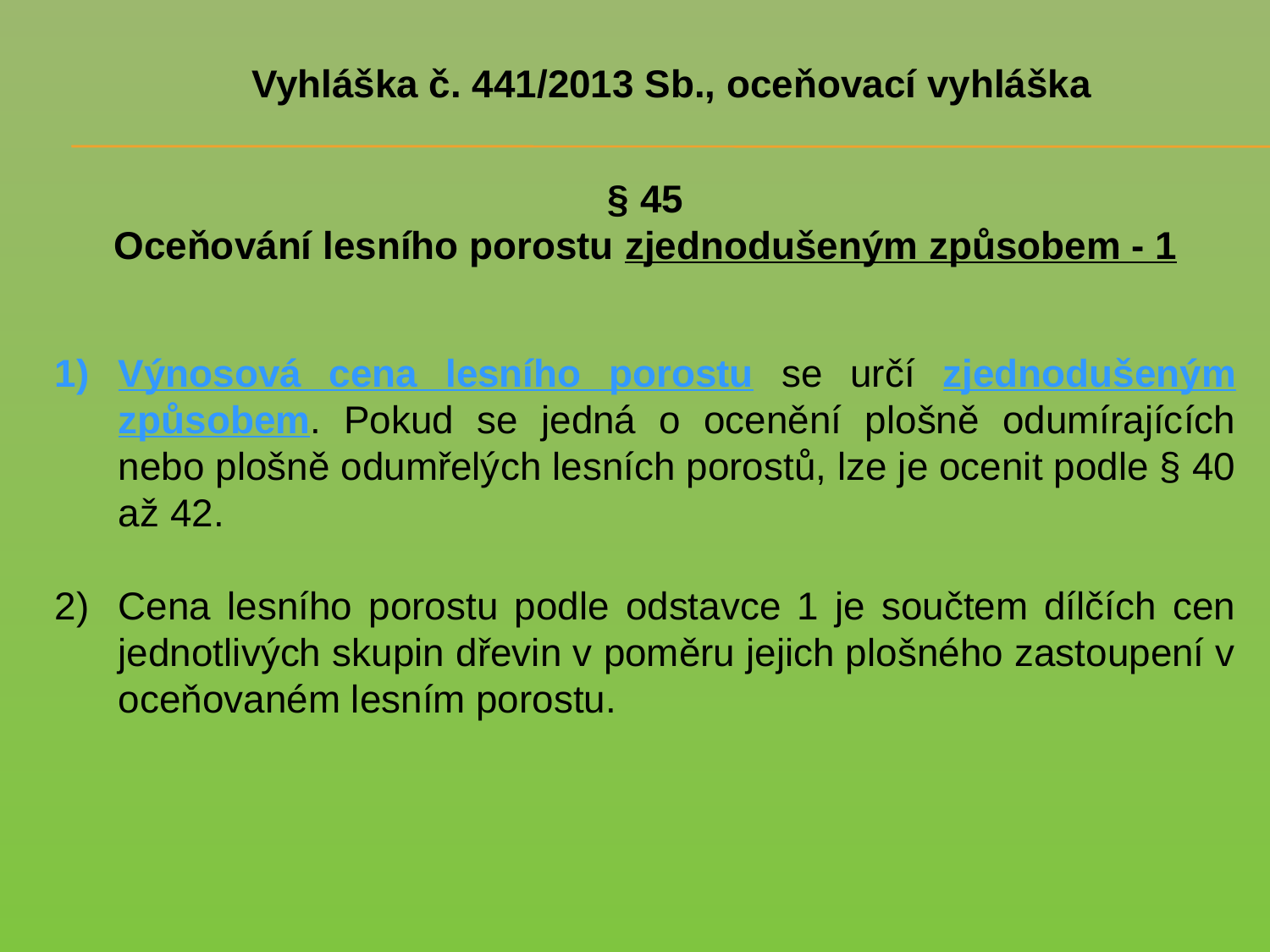

# Vyhláška č. 441/2013 Sb., oceňovací vyhláška
§ 45
Oceňování lesního porostu zjednodušeným způsobem - 1
Výnosová cena lesního porostu se určí zjednodušeným způsobem. Pokud se jedná o ocenění plošně odumírajících nebo plošně odumřelých lesních porostů, lze je ocenit podle § 40 až 42.

Cena lesního porostu podle odstavce 1 je součtem dílčích cen jednotlivých skupin dřevin v poměru jejich plošného zastoupení v oceňovaném lesním porostu.